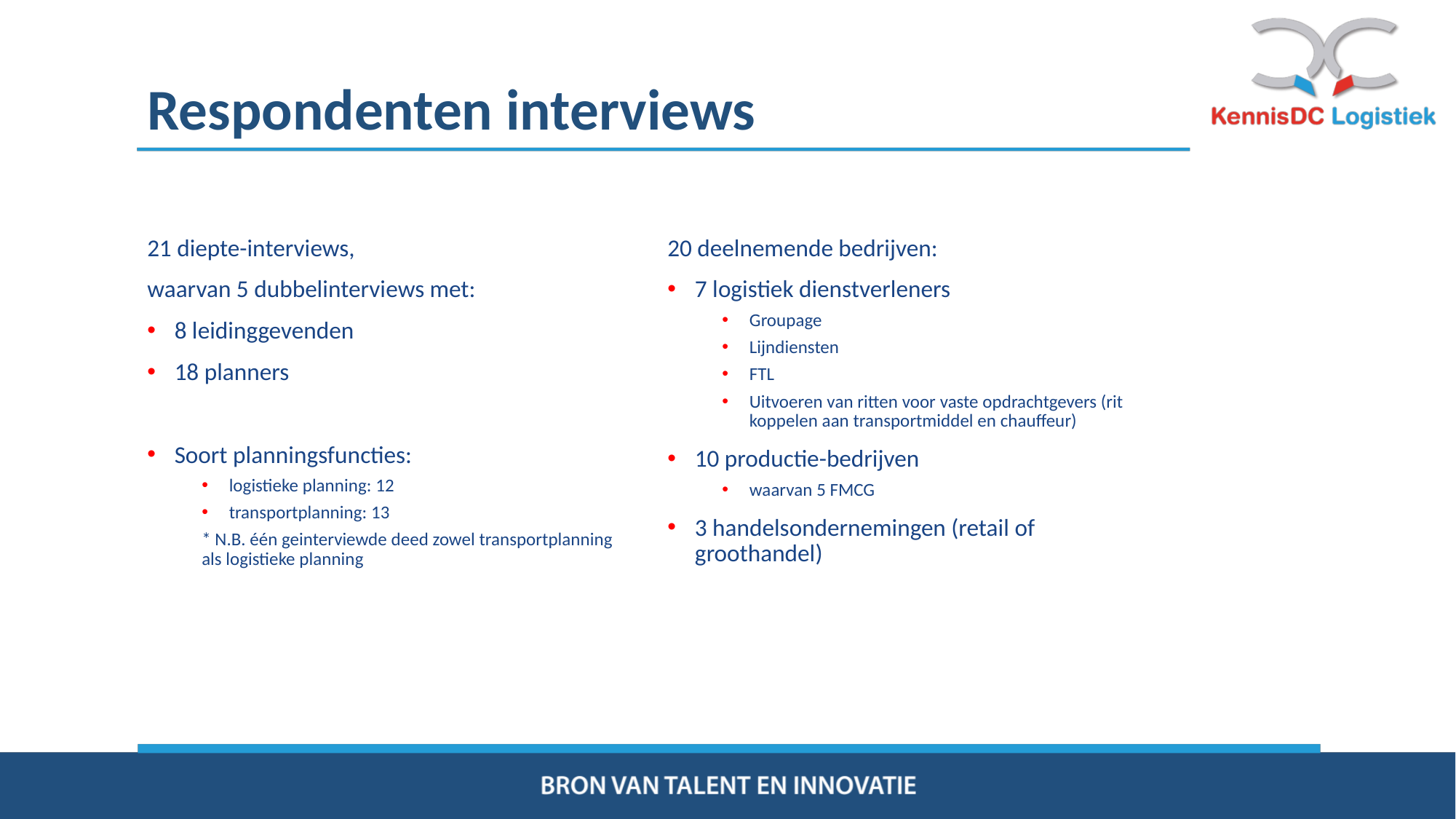

Respondenten interviews
21 diepte-interviews,
waarvan 5 dubbelinterviews met:
8 leidinggevenden
18 planners

Soort planningsfuncties:
logistieke planning: 12
transportplanning: 13
* N.B. één geinterviewde deed zowel transportplanning als logistieke planning

20 deelnemende bedrijven:
7 logistiek dienstverleners
Groupage
Lijndiensten
FTL
Uitvoeren van ritten voor vaste opdrachtgevers (rit koppelen aan transportmiddel en chauffeur)
10 productie-bedrijven
waarvan 5 FMCG
3 handelsondernemingen (retail of groothandel)